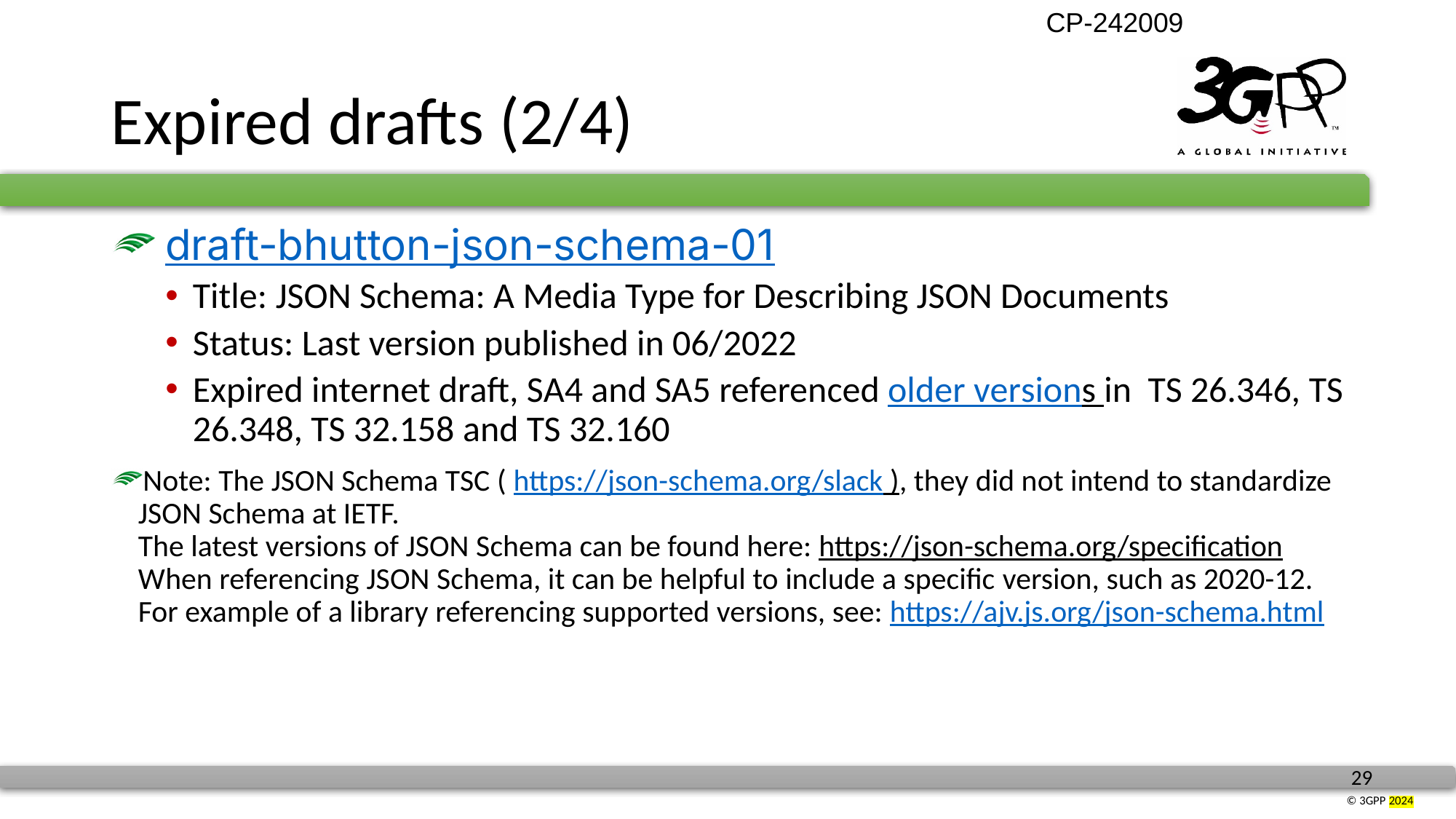

# Expired drafts (2/4)
 draft-bhutton-json-schema-01
Title: JSON Schema: A Media Type for Describing JSON Documents
Status: Last version published in 06/2022
Expired internet draft, SA4 and SA5 referenced older versions in  TS 26.346, TS 26.348, TS 32.158 and TS 32.160
Note: The JSON Schema TSC ( https://json-schema.org/slack ), they did not intend to standardize JSON Schema at IETF.
The latest versions of JSON Schema can be found here: https://json-schema.org/specification
When referencing JSON Schema, it can be helpful to include a specific version, such as 2020-12.
For example of a library referencing supported versions, see: https://ajv.js.org/json-schema.html